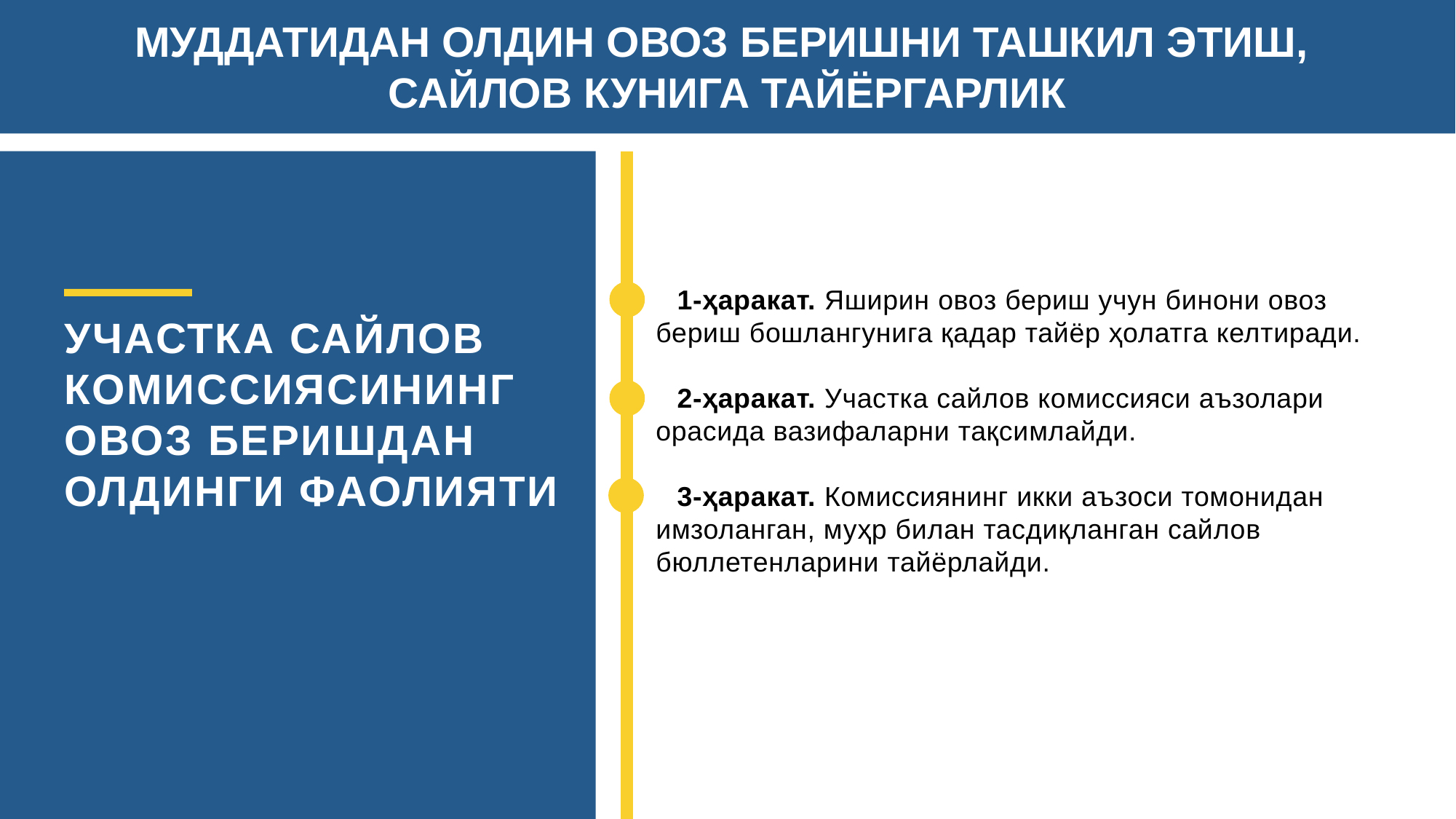

МУДДАТИДАН ОЛДИН ОВОЗ БЕРИШНИ ТАШКИЛ ЭТИШ,
САЙЛОВ КУНИГА ТАЙЁРГАРЛИК

1-ҳаракат. Яширин овоз бериш учун бинони овоз бериш бошлангунига қадар тайёр ҳолатга келтиради.

2-ҳаракат. Участка сайлов комиссияси аъзолари орасида вазифаларни тақсимлайди.

3-ҳаракат. Комиссиянинг икки аъзоси томонидан имзоланган, муҳр билан тасдиқланган сайлов бюллетенларини тайёрлайди.

УЧАСТКА САЙЛОВ КОМИССИЯСИНИНГ ОВОЗ БЕРИШДАН ОЛДИНГИ ФАОЛИЯТИ